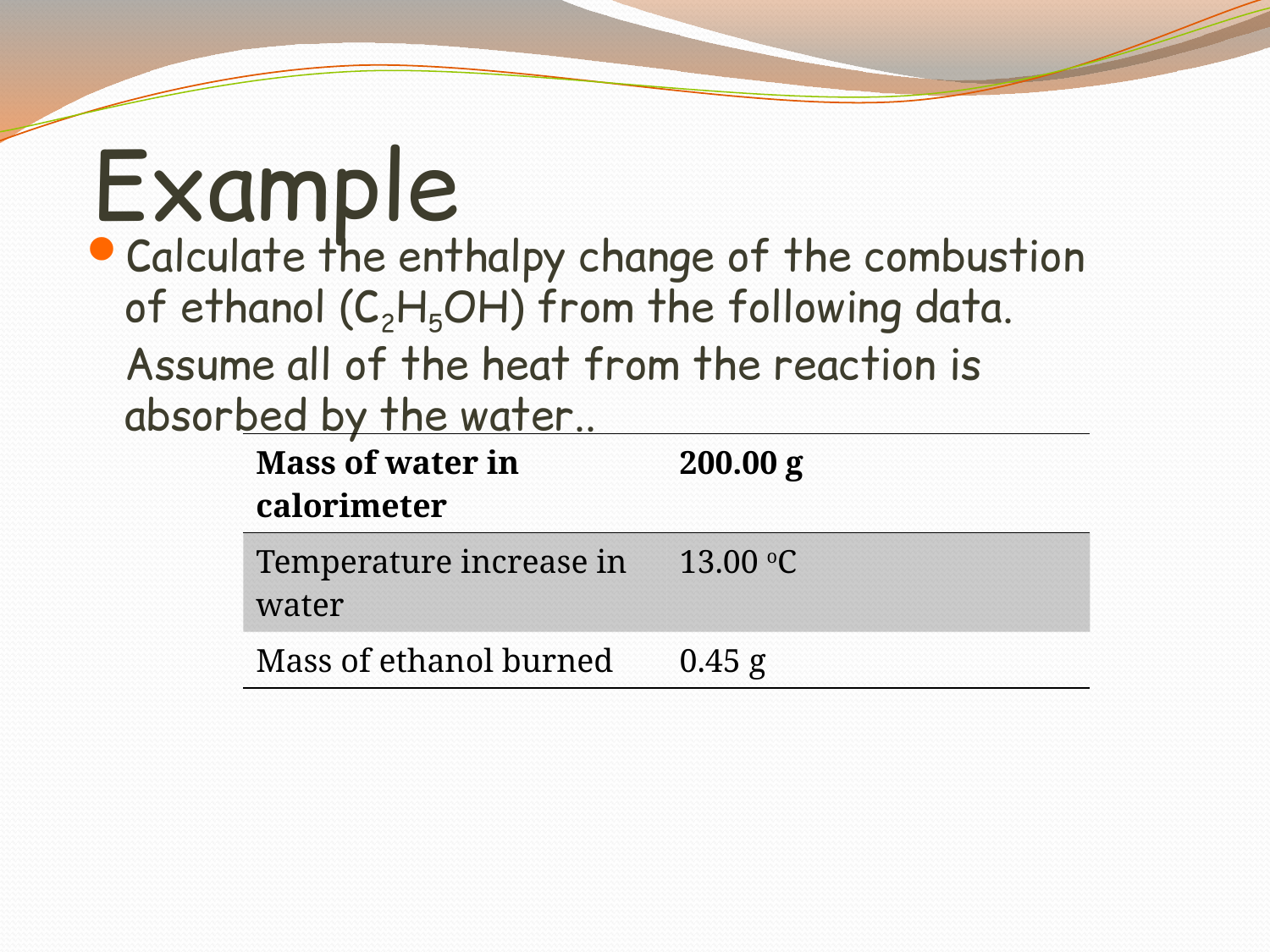

# Example
Calculate the enthalpy change of the combustion of ethanol (C2H5OH) from the following data.  Assume all of the heat from the reaction is absorbed by the water..

| Mass of water in calorimeter | 200.00 g |
| --- | --- |
| Temperature increase in water | 13.00 oC |
| Mass of ethanol burned | 0.45 g |